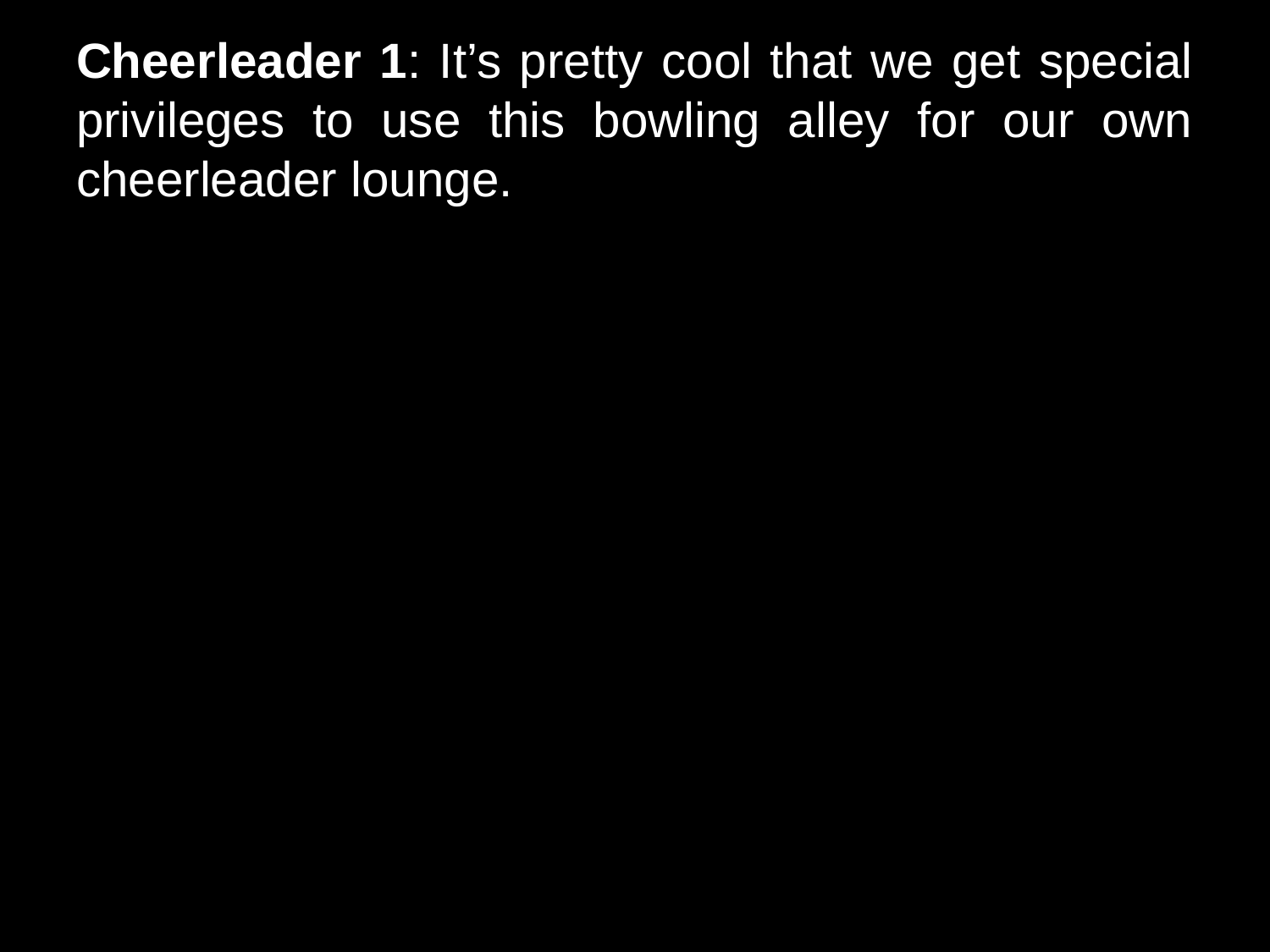

# Cheerleader 1: It’s pretty cool that we get special privileges to use this bowling alley for our own cheerleader lounge.